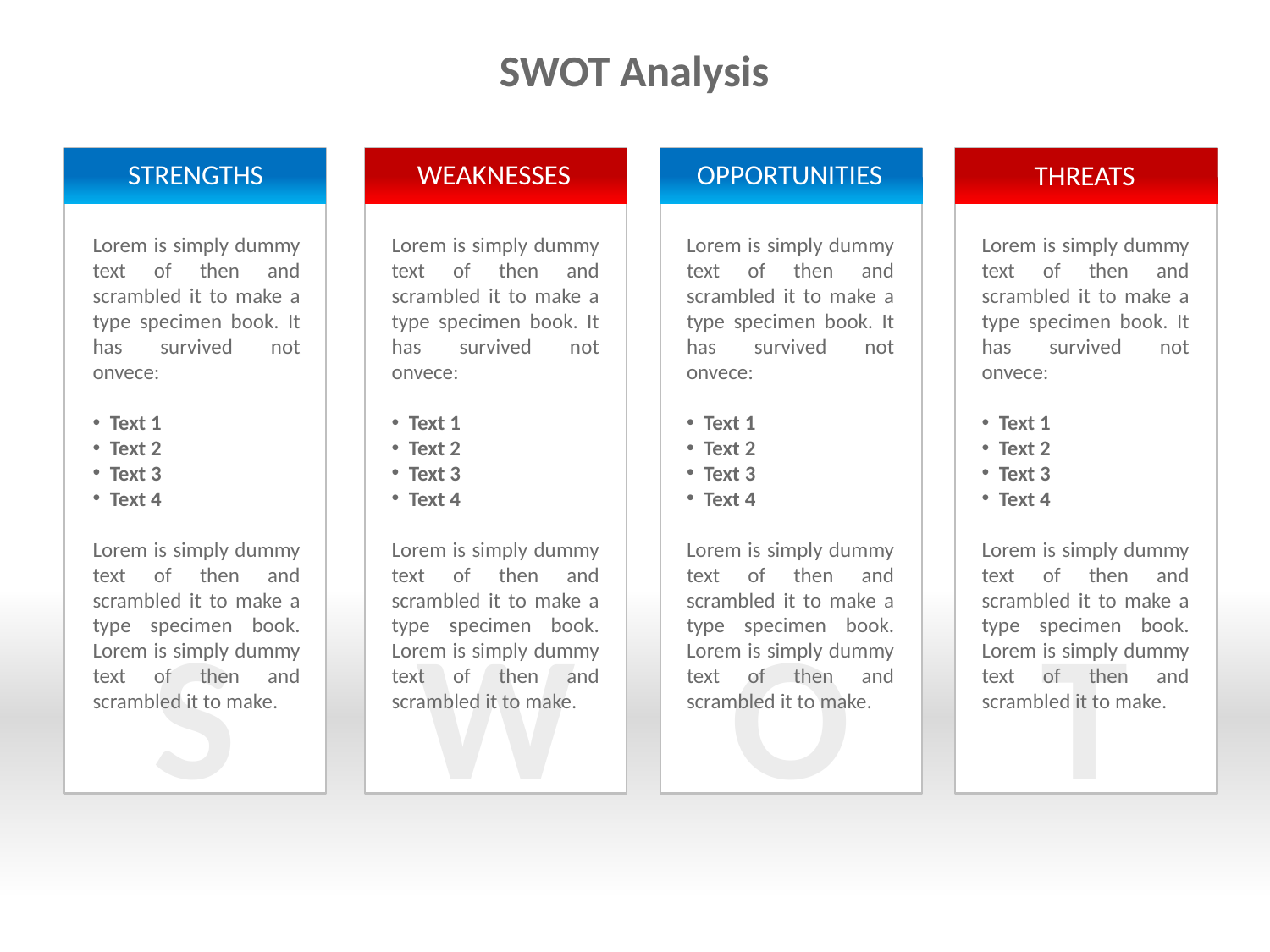

SWOT Analysis
STRENGTHS

S
WEAKNESSES

W
OPPORTUNITIES

O

T
THREATS
Lorem is simply dummy text of then and scrambled it to make a type specimen book. It has survived not onvece:

  Text 1
  Text 2
  Text 3
  Text 4

Lorem is simply dummy text of then and scrambled it to make a type specimen book. Lorem is simply dummy text of then and scrambled it to make.
Lorem is simply dummy text of then and scrambled it to make a type specimen book. It has survived not onvece:

  Text 1
  Text 2
  Text 3
  Text 4

Lorem is simply dummy text of then and scrambled it to make a type specimen book. Lorem is simply dummy text of then and scrambled it to make.
Lorem is simply dummy text of then and scrambled it to make a type specimen book. It has survived not onvece:

  Text 1
  Text 2
  Text 3
  Text 4

Lorem is simply dummy text of then and scrambled it to make a type specimen book. Lorem is simply dummy text of then and scrambled it to make.
Lorem is simply dummy text of then and scrambled it to make a type specimen book. It has survived not onvece:

  Text 1
  Text 2
  Text 3
  Text 4

Lorem is simply dummy text of then and scrambled it to make a type specimen book. Lorem is simply dummy text of then and scrambled it to make.